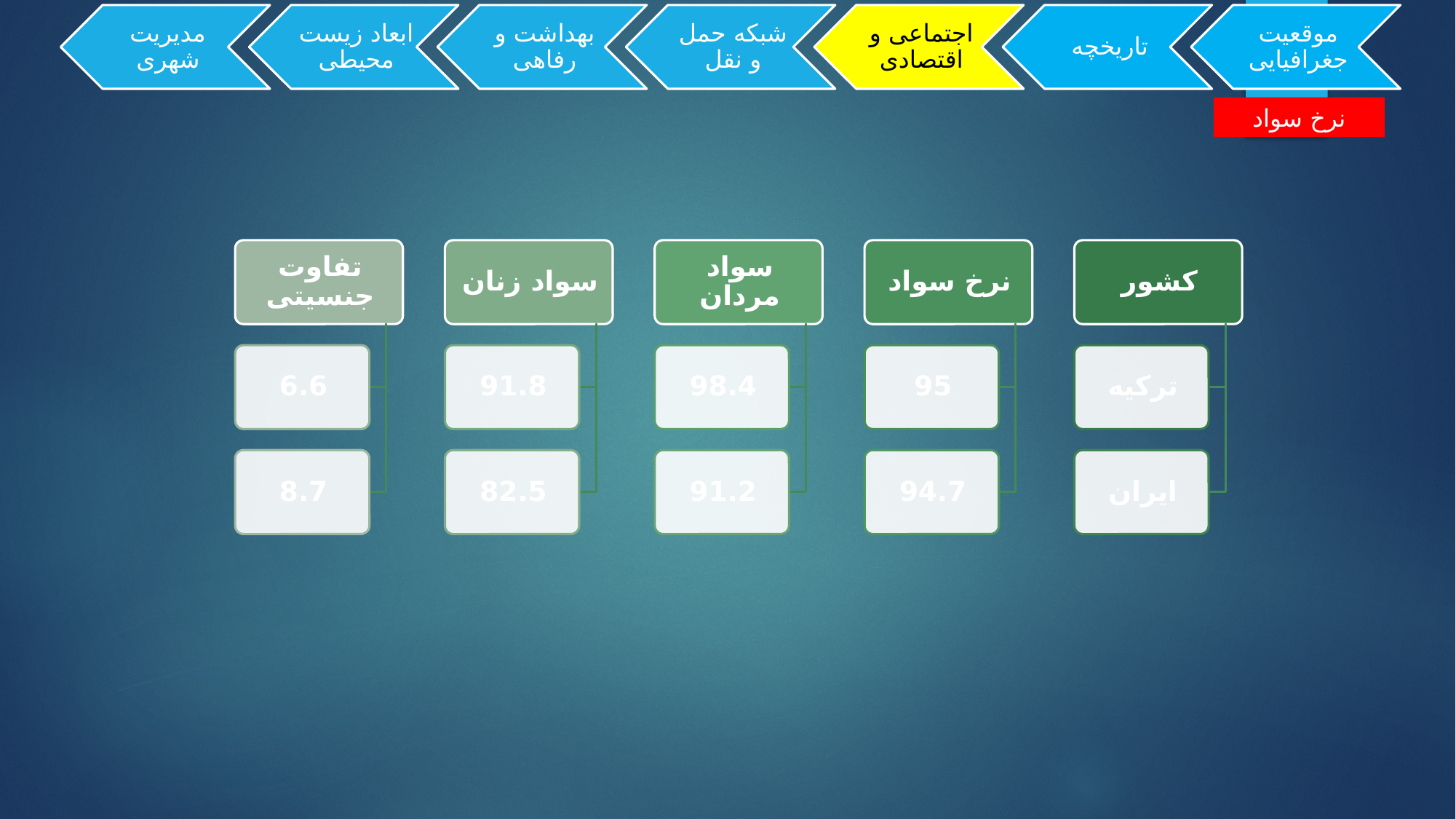

موقعیت جغرافیایی
تاریخچه
اجتماعی و اقتصادی
شبکه حمل و نقل
بهداشت و رفاهی
ابعاد زیست محیطی
مدیریت شهری
نرخ سواد
کشور
ترکیه
ایران
نرخ سواد
95
94.7
سواد مردان
98.4
91.2
سواد زنان
91.8
82.5
تفاوت جنسیتی
6.6
8.7